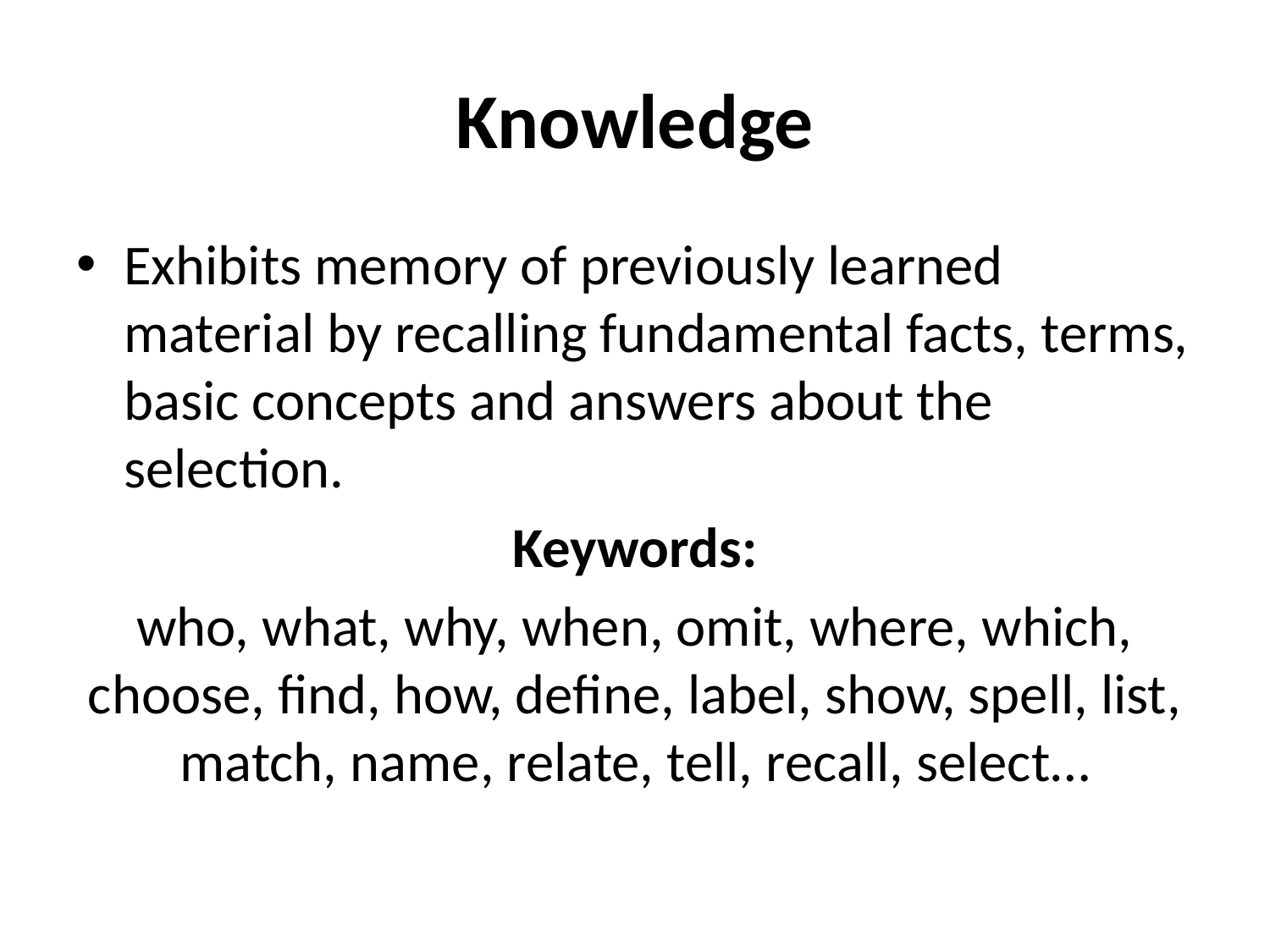

# Knowledge
Exhibits memory of previously learned material by recalling fundamental facts, terms, basic concepts and answers about the selection.
Keywords:
who, what, why, when, omit, where, which, choose, find, how, define, label, show, spell, list, match, name, relate, tell, recall, select…